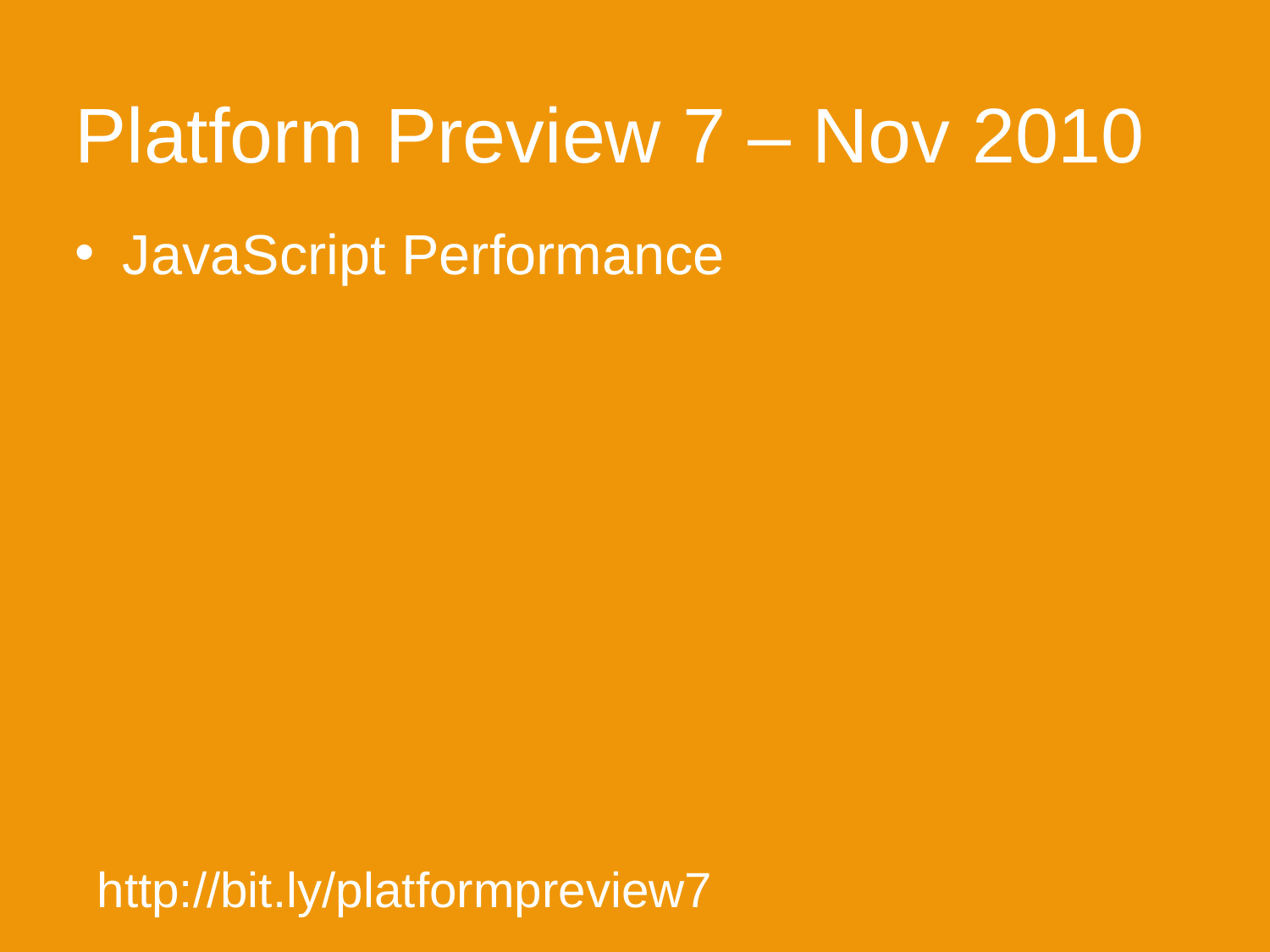

# Platform Preview 7 – Nov 2010
JavaScript Performance

http://bit.ly/platformpreview7